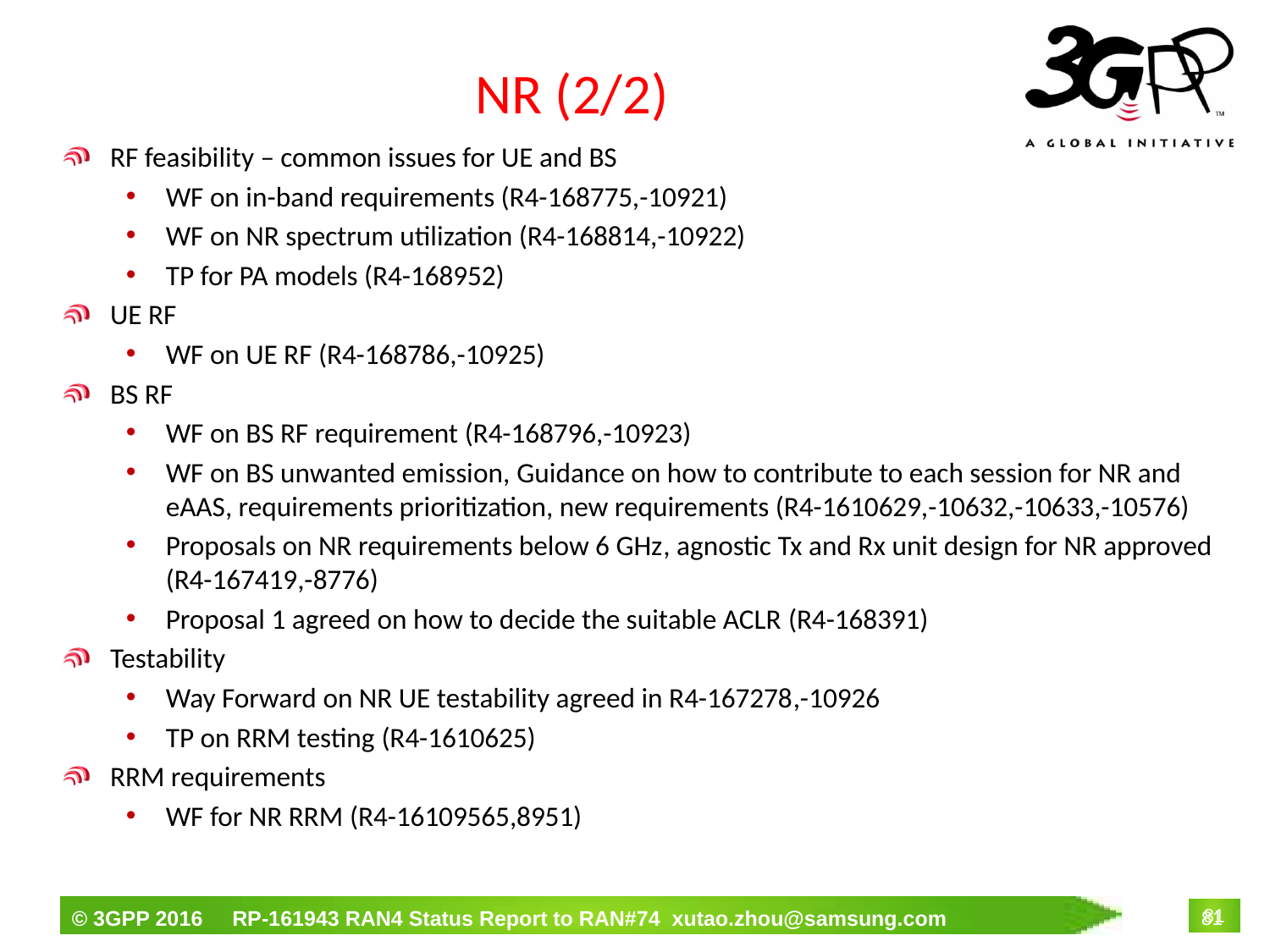

# NR (2/2)
RF feasibility – common issues for UE and BS
WF on in-band requirements (R4-168775,-10921)
WF on NR spectrum utilization (R4-168814,-10922)
TP for PA models (R4-168952)
UE RF
WF on UE RF (R4-168786,-10925)
BS RF
WF on BS RF requirement (R4-168796,-10923)
WF on BS unwanted emission, Guidance on how to contribute to each session for NR and eAAS, requirements prioritization, new requirements (R4-1610629,-10632,-10633,-10576)
Proposals on NR requirements below 6 GHz, agnostic Tx and Rx unit design for NR approved (R4-167419,-8776)
Proposal 1 agreed on how to decide the suitable ACLR (R4-168391)
Testability
Way Forward on NR UE testability agreed in R4-167278,-10926
TP on RRM testing (R4-1610625)
RRM requirements
WF for NR RRM (R4-16109565,8951)

81